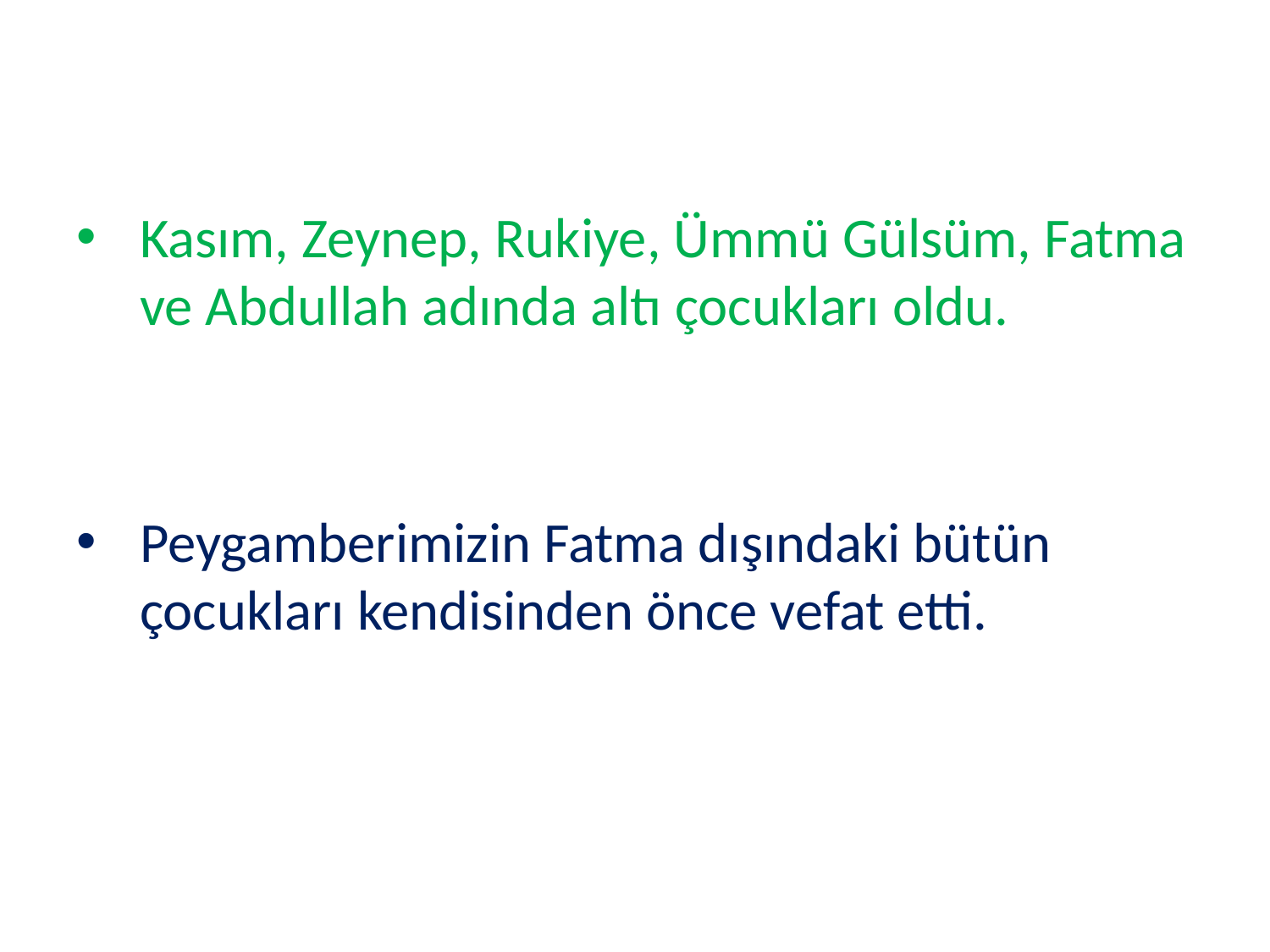

Kasım, Zeynep, Rukiye, Ümmü Gülsüm, Fatma ve Abdullah adında altı çocukları oldu.

Peygamberimizin Fatma dışındaki bütün çocukları kendisinden önce vefat etti.